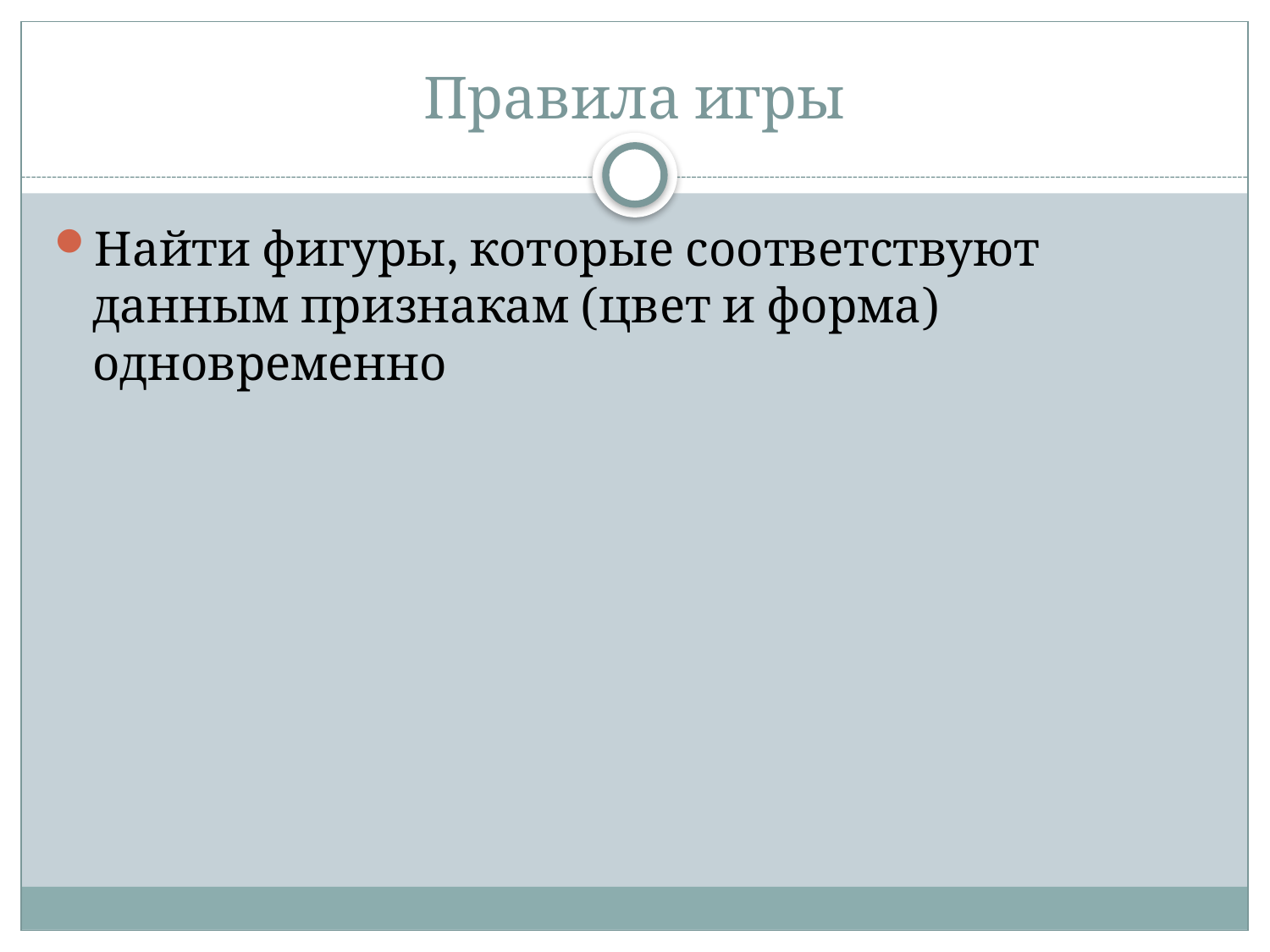

# Правила игры
Найти фигуры, которые соответствуют данным признакам (цвет и форма) одновременно